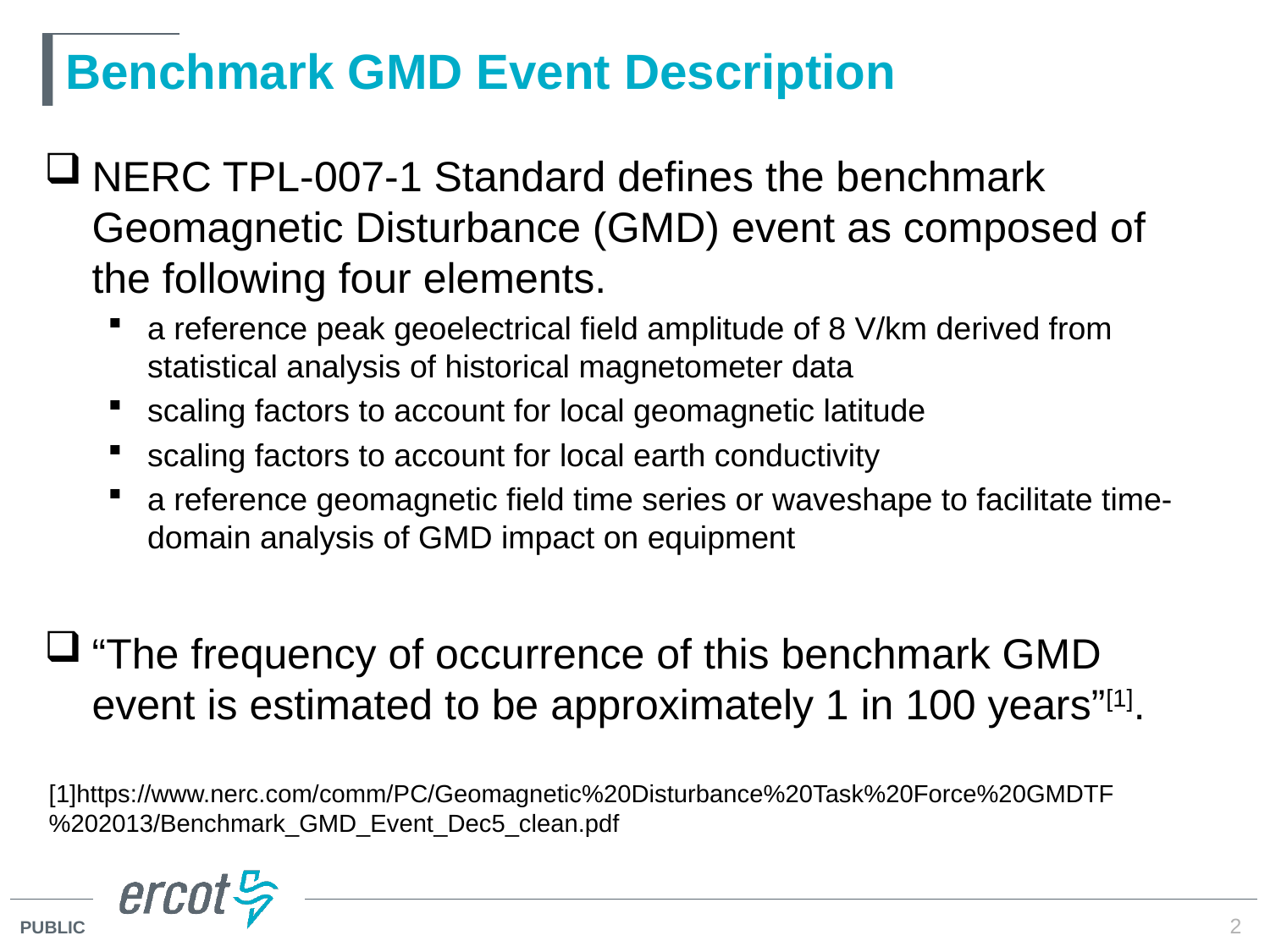

# Benchmark GMD Event Description

NERC TPL-007-1 Standard defines the benchmark Geomagnetic Disturbance (GMD) event as composed of the following four elements.
a reference peak geoelectrical field amplitude of 8 V/km derived from statistical analysis of historical magnetometer data
scaling factors to account for local geomagnetic latitude
scaling factors to account for local earth conductivity
a reference geomagnetic field time series or waveshape to facilitate time-domain analysis of GMD impact on equipment

“The frequency of occurrence of this benchmark GMD event is estimated to be approximately 1 in 100 years”[1].

[1]https://www.nerc.com/comm/PC/Geomagnetic%20Disturbance%20Task%20Force%20GMDTF%202013/Benchmark_GMD_Event_Dec5_clean.pdf

2
[1]